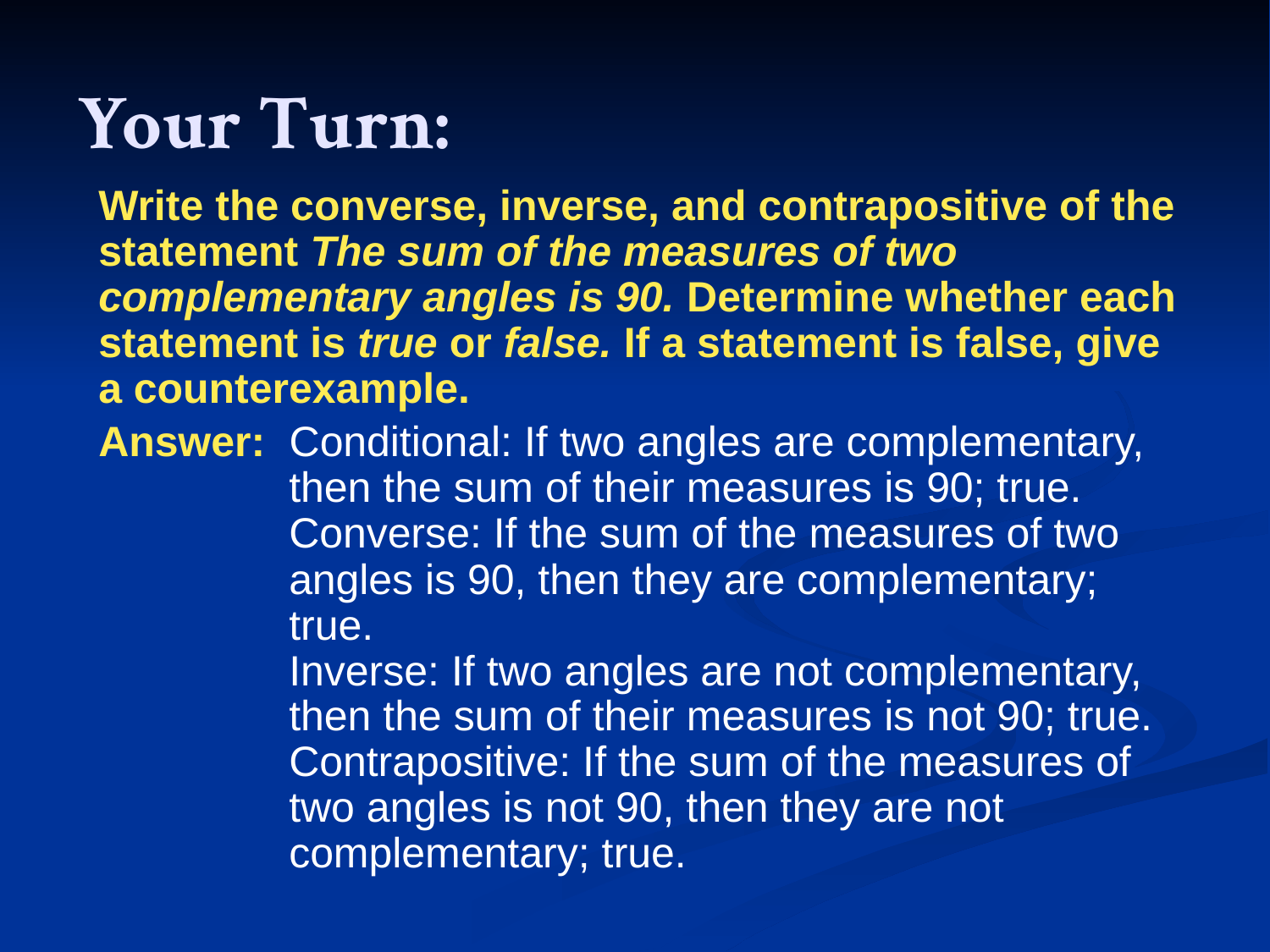

# Your Turn:
Write the converse, inverse, and contrapositive of the statement The sum of the measures of two complementary angles is 90. Determine whether each statement is true or false. If a statement is false, give a counterexample.
Answer:  Conditional: If two angles are complementary, then the sum of their measures is 90; true.
Converse: If the sum of the measures of two angles is 90, then they are complementary; true.
Inverse: If two angles are not complementary, then the sum of their measures is not 90; true.
Contrapositive: If the sum of the measures of two angles is not 90, then they are not complementary; true.